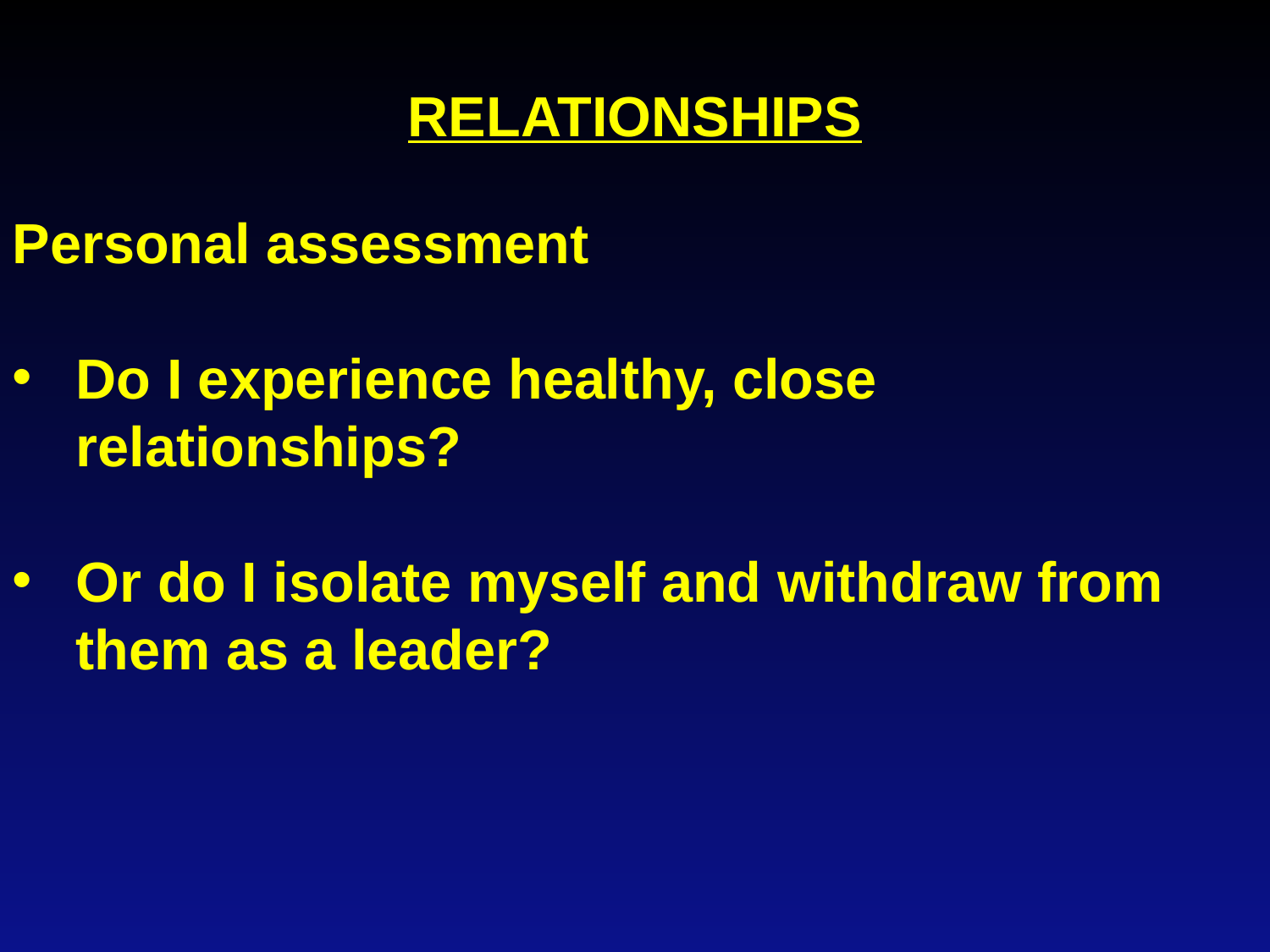

RELATIONSHIPS

Personal assessment

Do I experience healthy, close relationships?

Or do I isolate myself and withdraw from them as a leader?